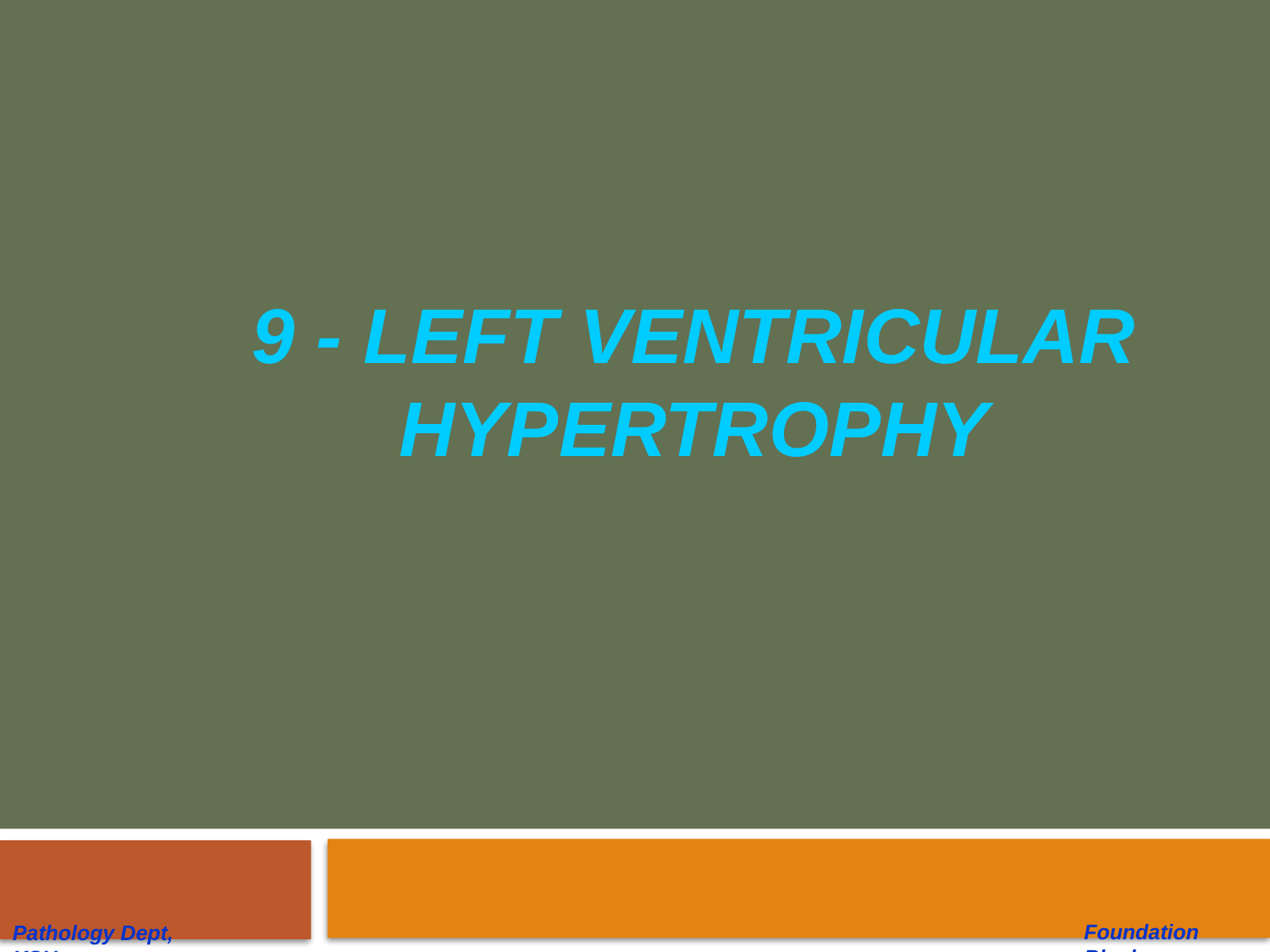

# 9 - Left Ventricular Hypertrophy
Foundation Block
Pathology Dept, KSU